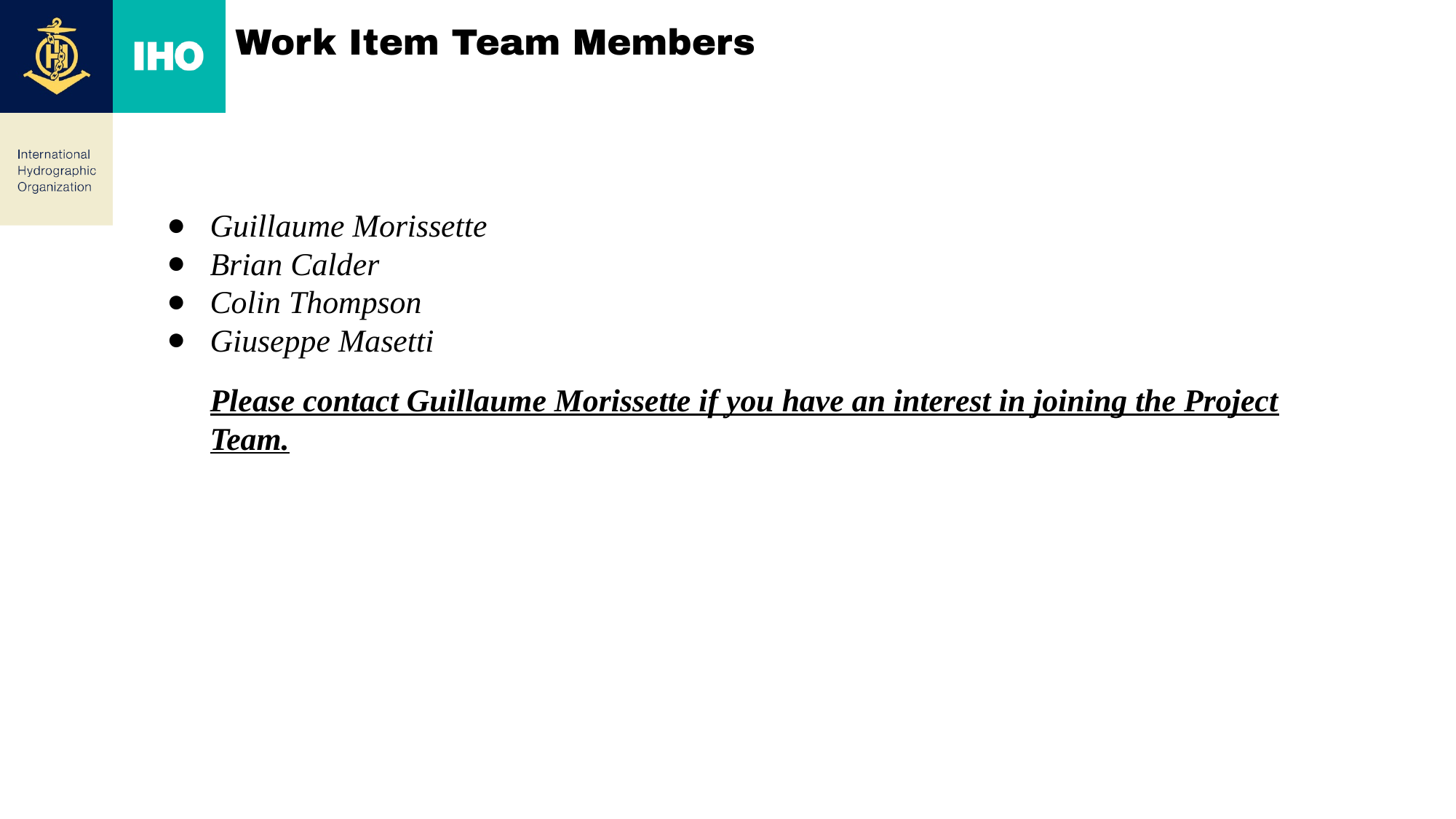

# Work Item Team Members

Guillaume Morissette
Brian Calder
Colin Thompson
Giuseppe Masetti
Please contact Guillaume Morissette if you have an interest in joining the Project Team.